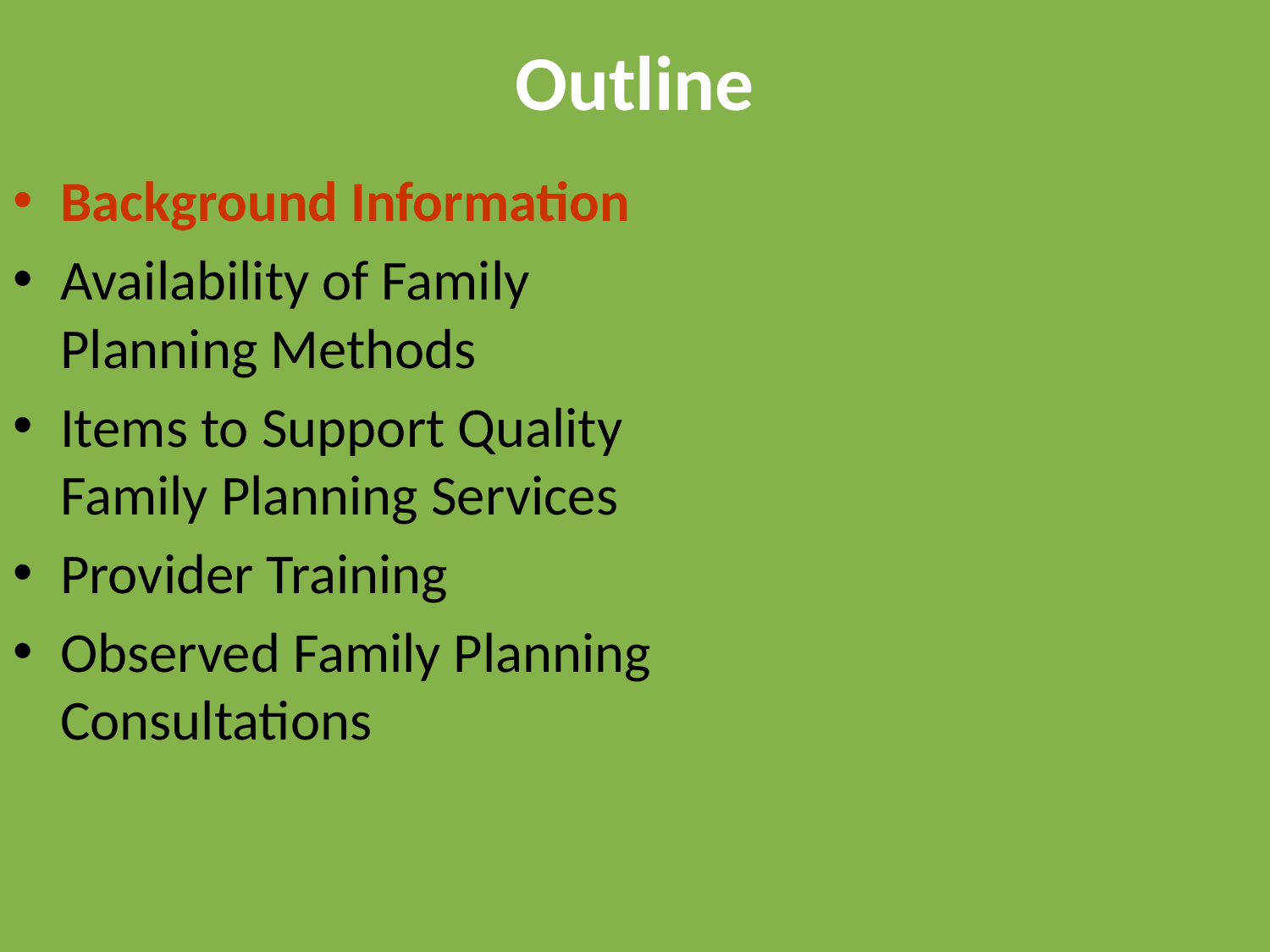

# Outline
Background Information
Availability of Family Planning Methods
Items to Support Quality Family Planning Services
Provider Training
Observed Family Planning Consultations